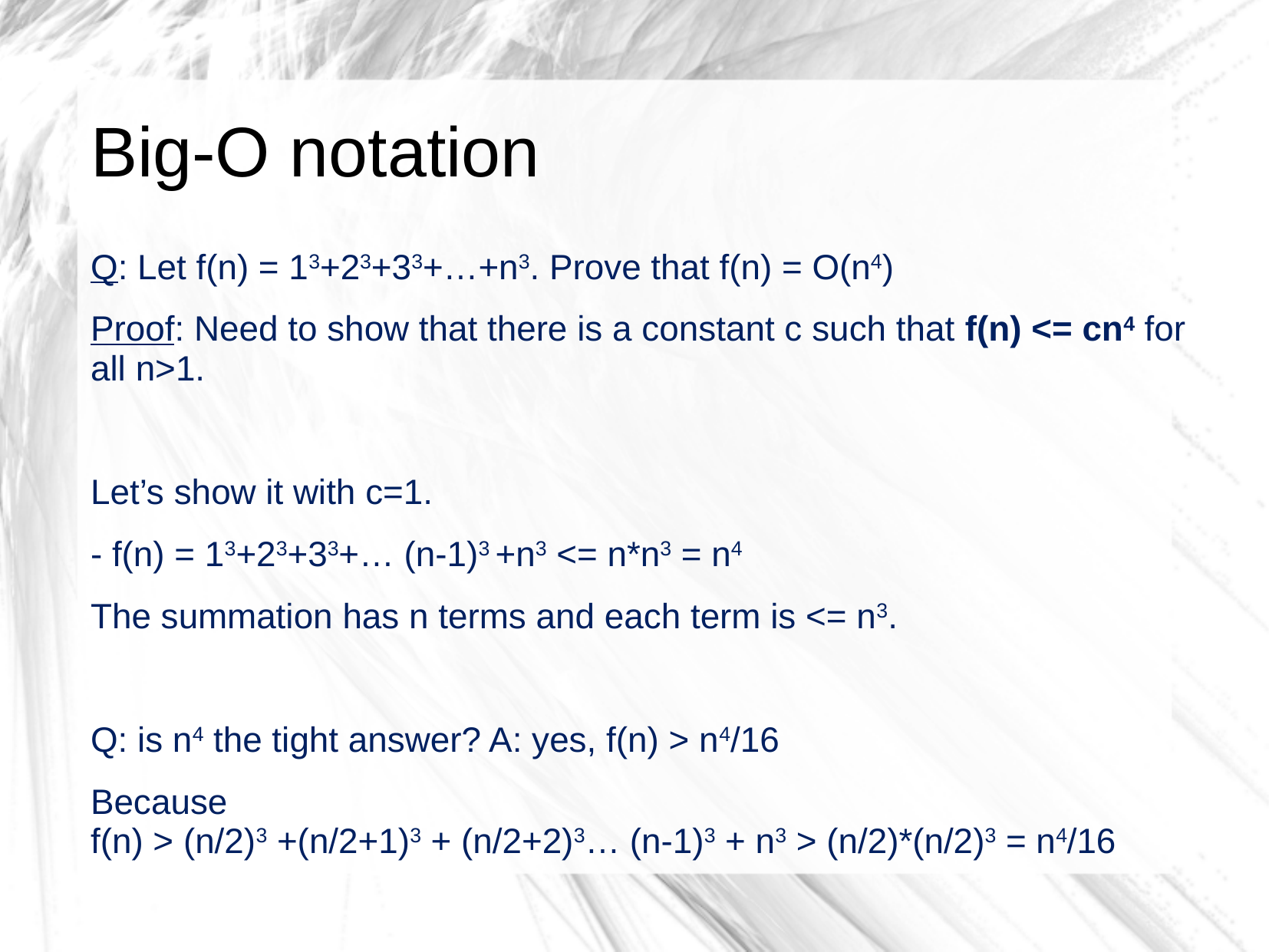

# Big-O notation
Q: Let f(n) = 13+23+33+…+n3. Prove that f(n) = O(n4)
Proof: Need to show that there is a constant c such that f(n) <= cn4 for all n>1.

Let’s show it with c=1.
- f(n) = 13+23+33+… (n-1)3 +n3 <= n*n3 = n4
The summation has n terms and each term is <= n3.

Q: is n4 the tight answer? A: yes, f(n) > n4/16
Because
f(n) > (n/2)3 +(n/2+1)3 + (n/2+2)3… (n-1)3 + n3 > (n/2)*(n/2)3 = n4/16